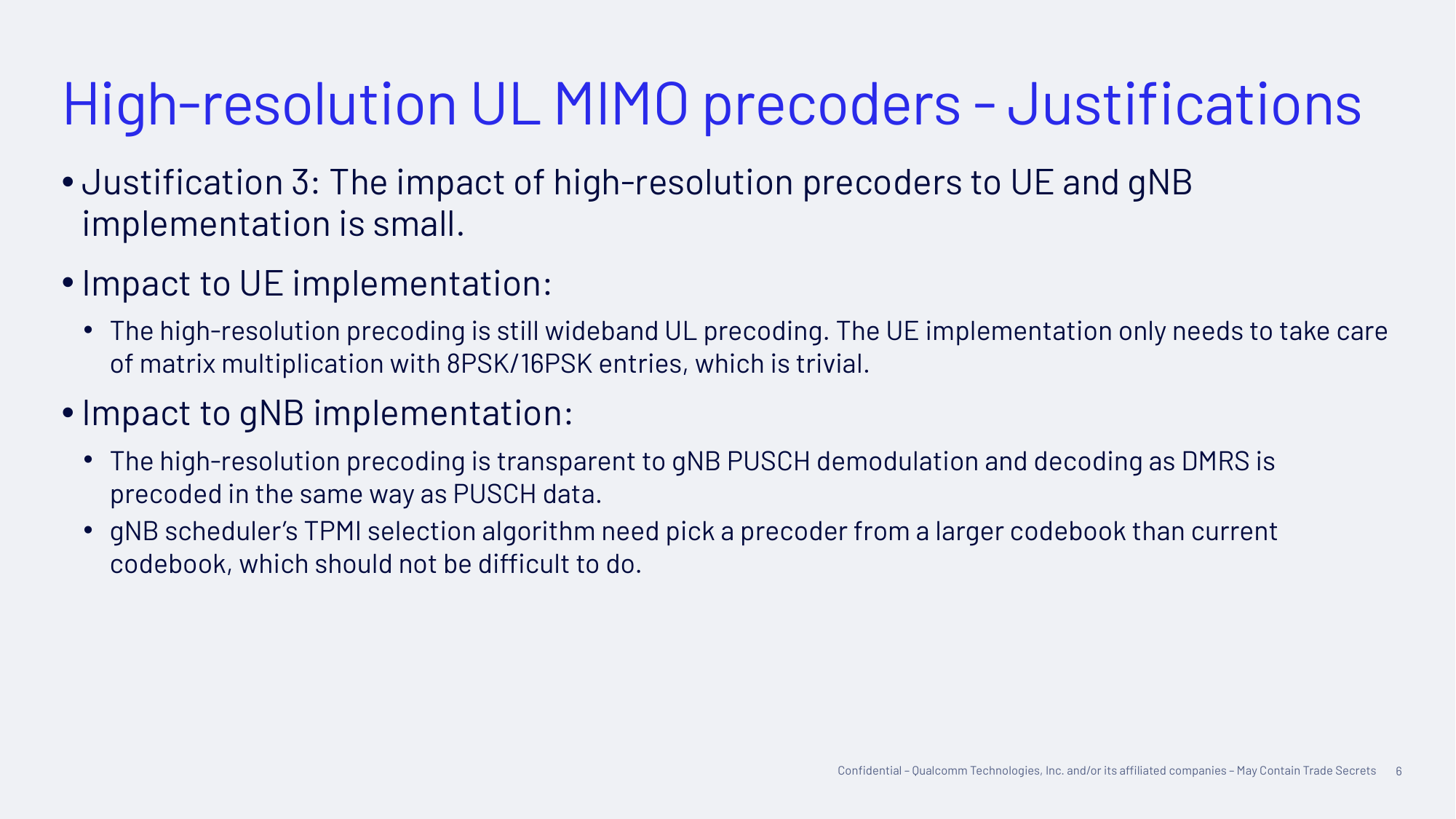

# High-resolution UL MIMO precoders - Justifications
Justification 3: The impact of high-resolution precoders to UE and gNB implementation is small.
Impact to UE implementation:
The high-resolution precoding is still wideband UL precoding. The UE implementation only needs to take care of matrix multiplication with 8PSK/16PSK entries, which is trivial.
Impact to gNB implementation:
The high-resolution precoding is transparent to gNB PUSCH demodulation and decoding as DMRS is precoded in the same way as PUSCH data.
gNB scheduler’s TPMI selection algorithm need pick a precoder from a larger codebook than current codebook, which should not be difficult to do.